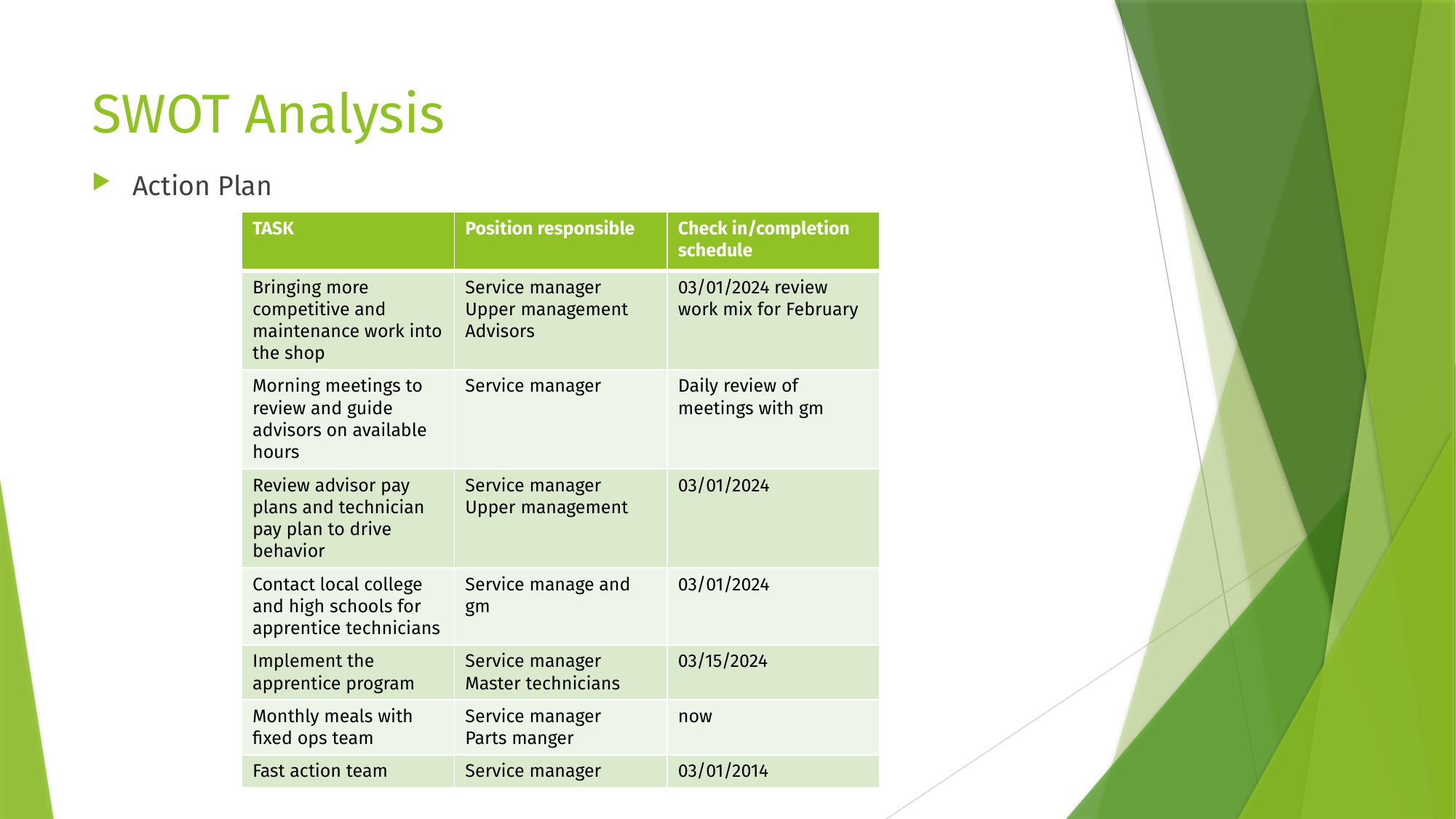

# SWOT Analysis
Action Plan

| TASK | Position responsible | Check in/completion schedule |
| --- | --- | --- |
| Bringing more competitive and maintenance work into the shop | Service manager Upper management Advisors | 03/01/2024 review work mix for February |
| Morning meetings to review and guide advisors on available hours | Service manager | Daily review of meetings with gm |
| Review advisor pay plans and technician pay plan to drive behavior | Service manager Upper management | 03/01/2024 |
| Contact local college and high schools for apprentice technicians | Service manage and gm | 03/01/2024 |
| Implement the apprentice program | Service manager Master technicians | 03/15/2024 |
| Monthly meals with fixed ops team | Service manager Parts manger | now |
| Fast action team | Service manager | 03/01/2014 |